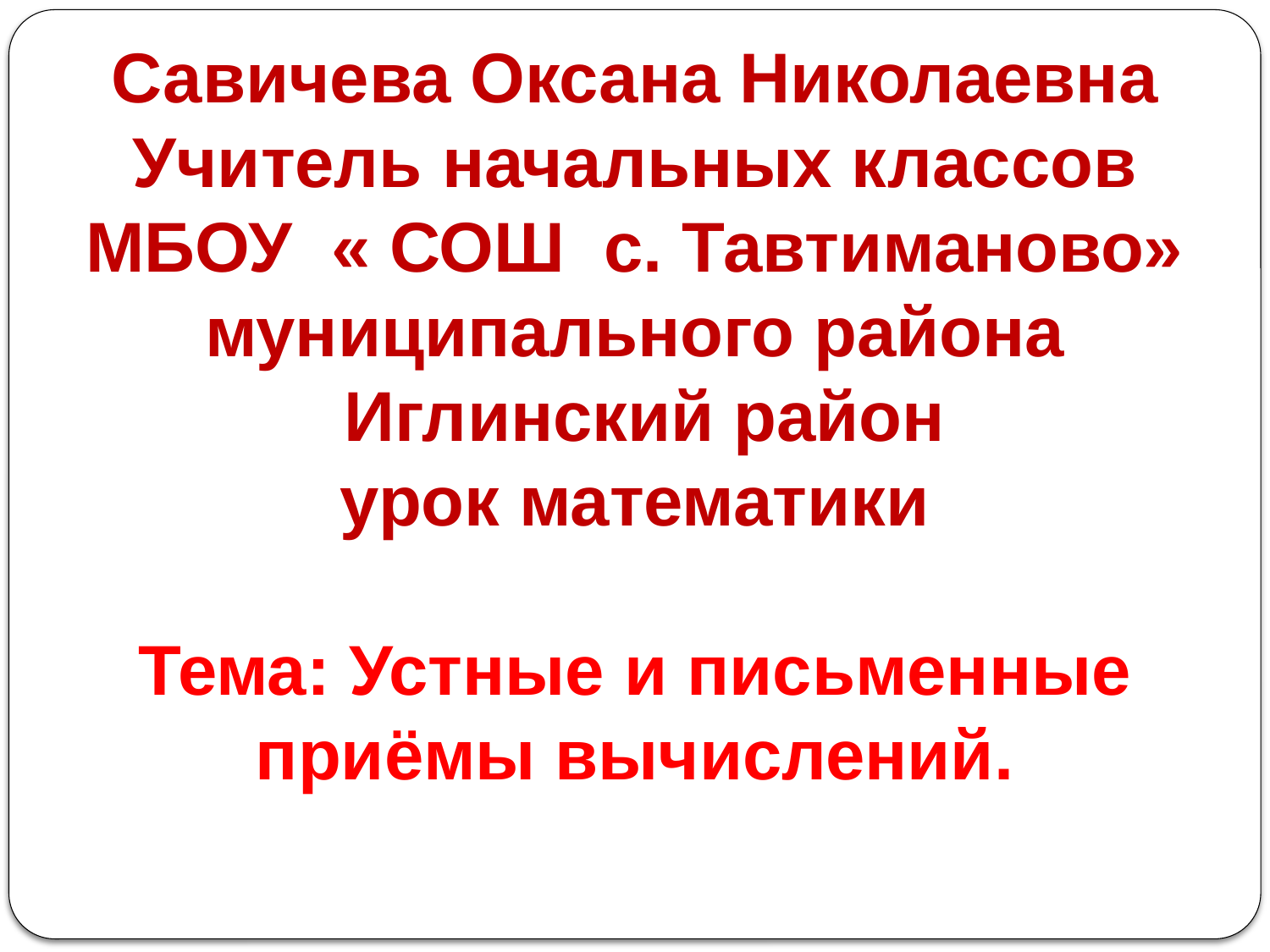

Савичева Оксана Николаевна
Учитель начальных классов
МБОУ  « СОШ  с. Тавтиманово» муниципального района
 Иглинский район
урок математики

Тема: Устные и письменные приёмы вычислений.